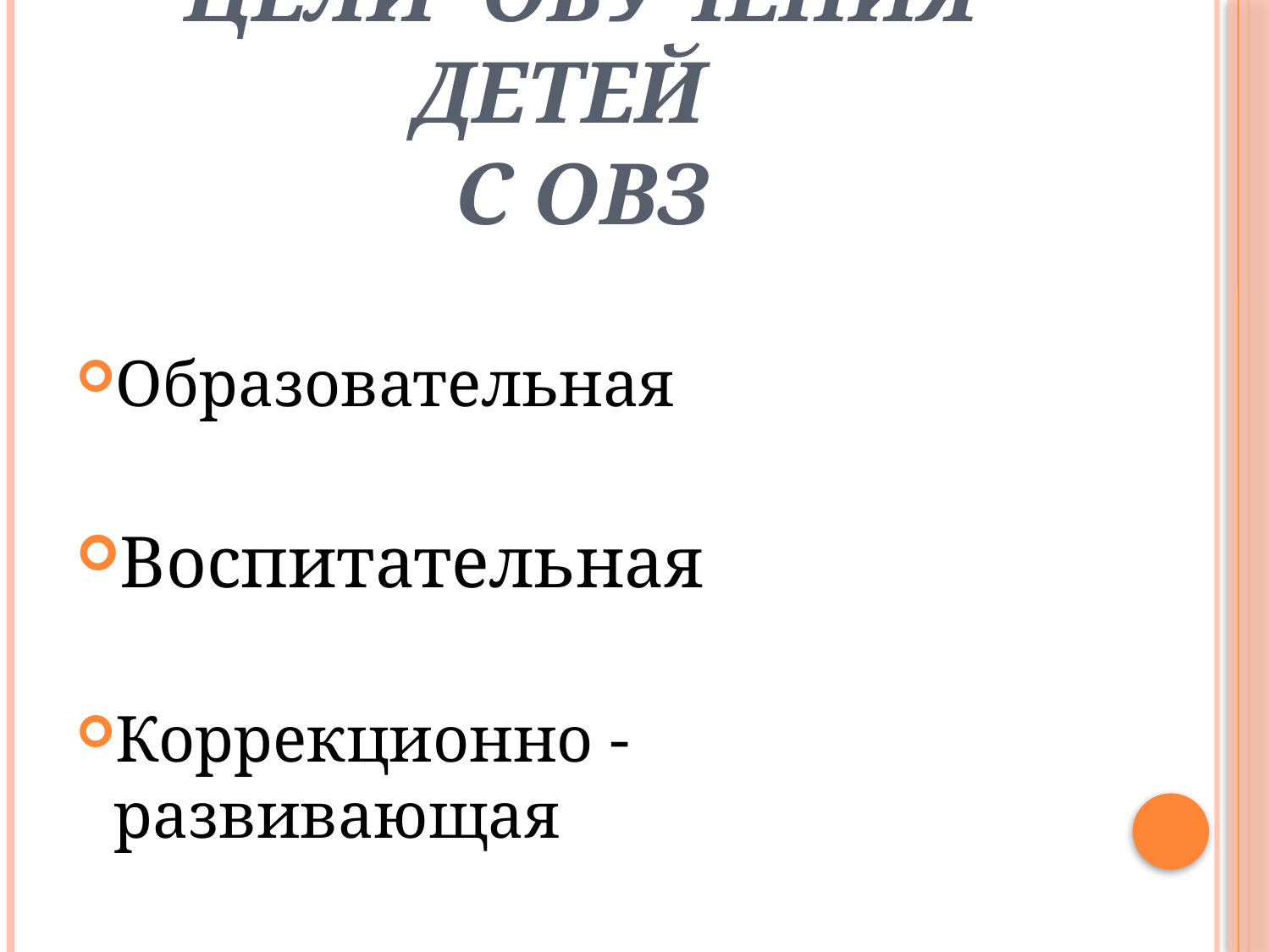

# Цели  обучения детей с ОВЗ
Образовательная

Воспитательная

Коррекционно - развивающая